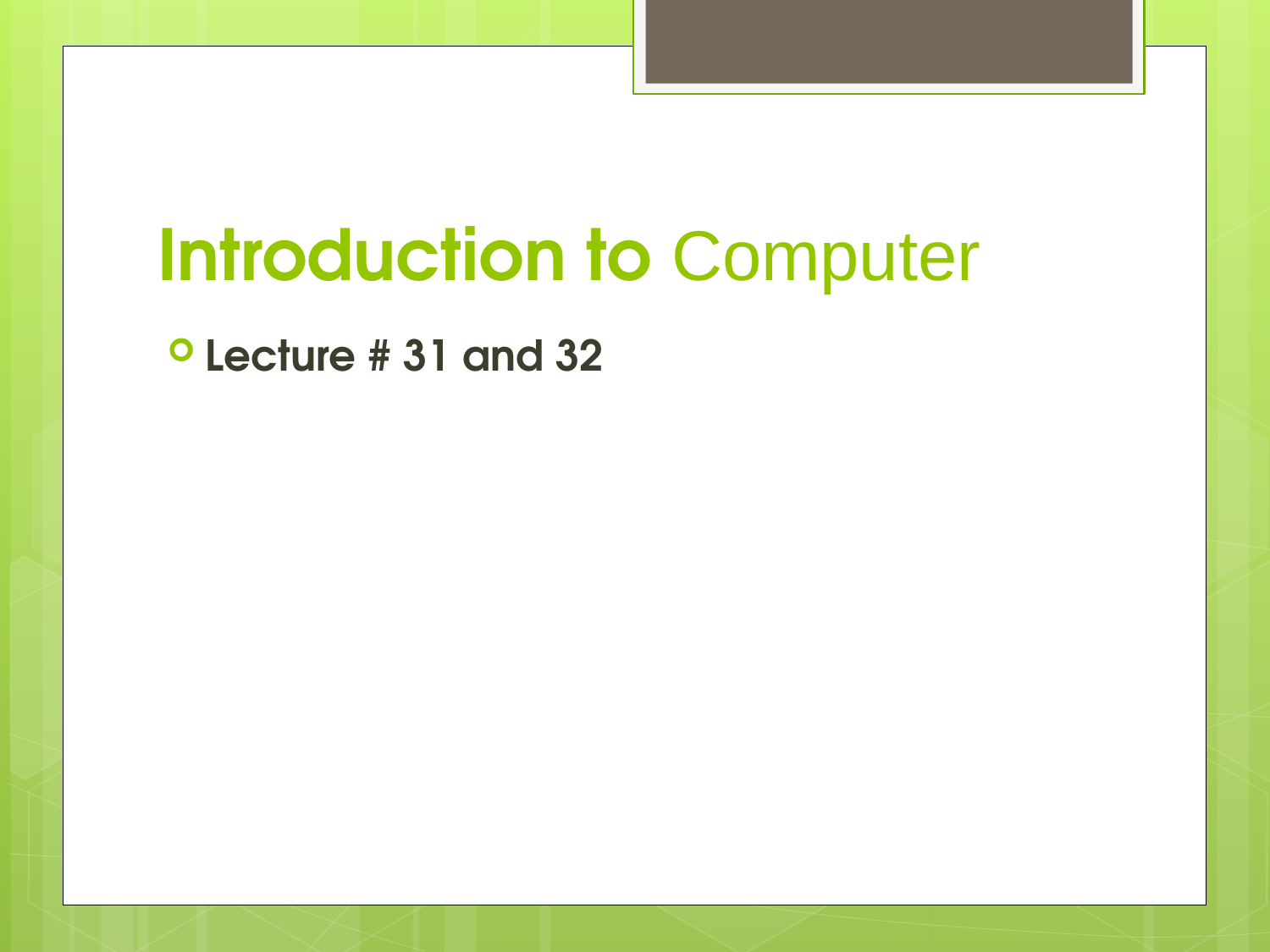

# Introduction to Computer
Lecture # 31 and 32